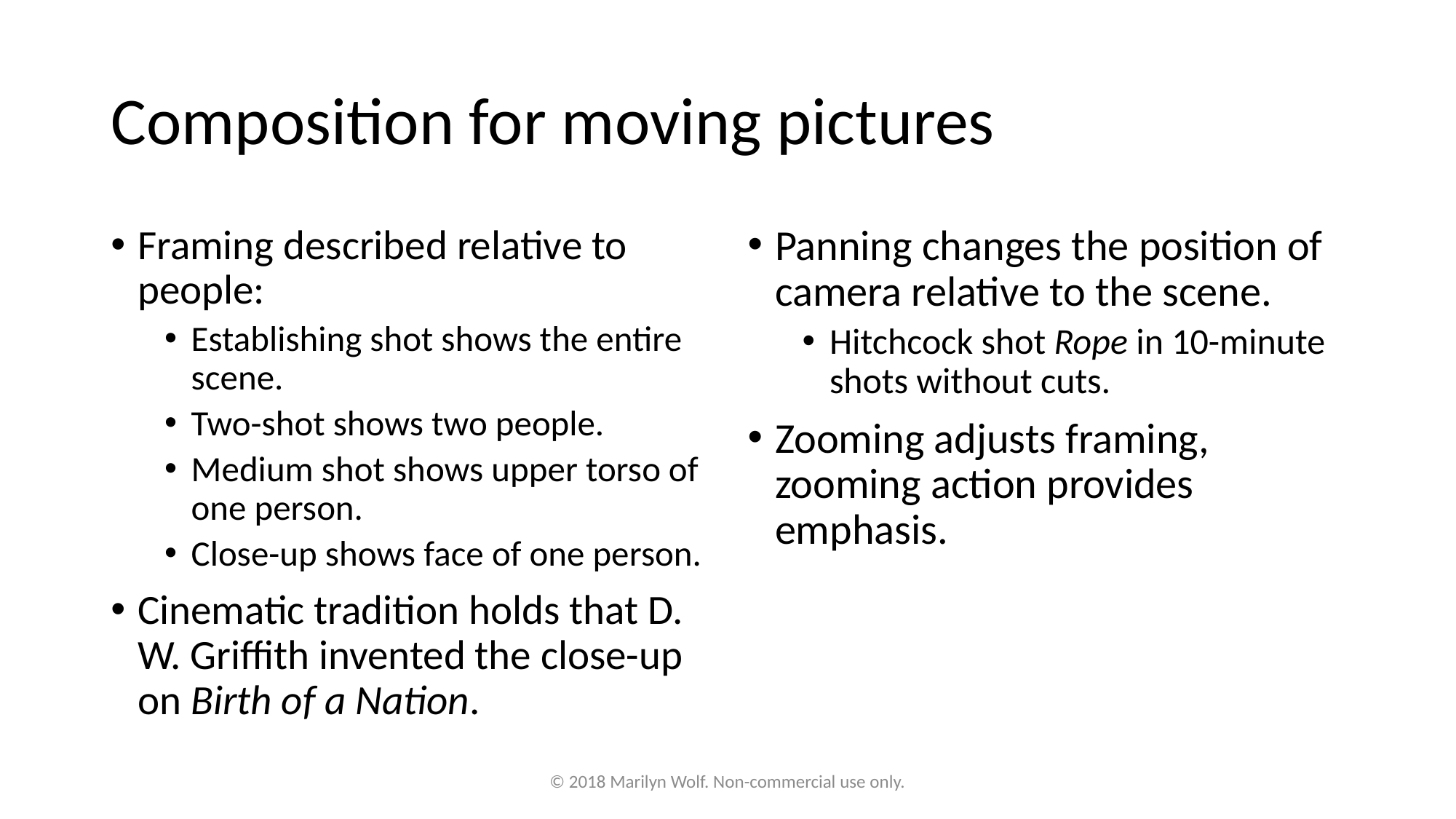

# Composition for moving pictures
Framing described relative to people:
Establishing shot shows the entire scene.
Two-shot shows two people.
Medium shot shows upper torso of one person.
Close-up shows face of one person.
Cinematic tradition holds that D. W. Griffith invented the close-up on Birth of a Nation.
Panning changes the position of camera relative to the scene.
Hitchcock shot Rope in 10-minute shots without cuts.
Zooming adjusts framing, zooming action provides emphasis.
© 2018 Marilyn Wolf. Non-commercial use only.